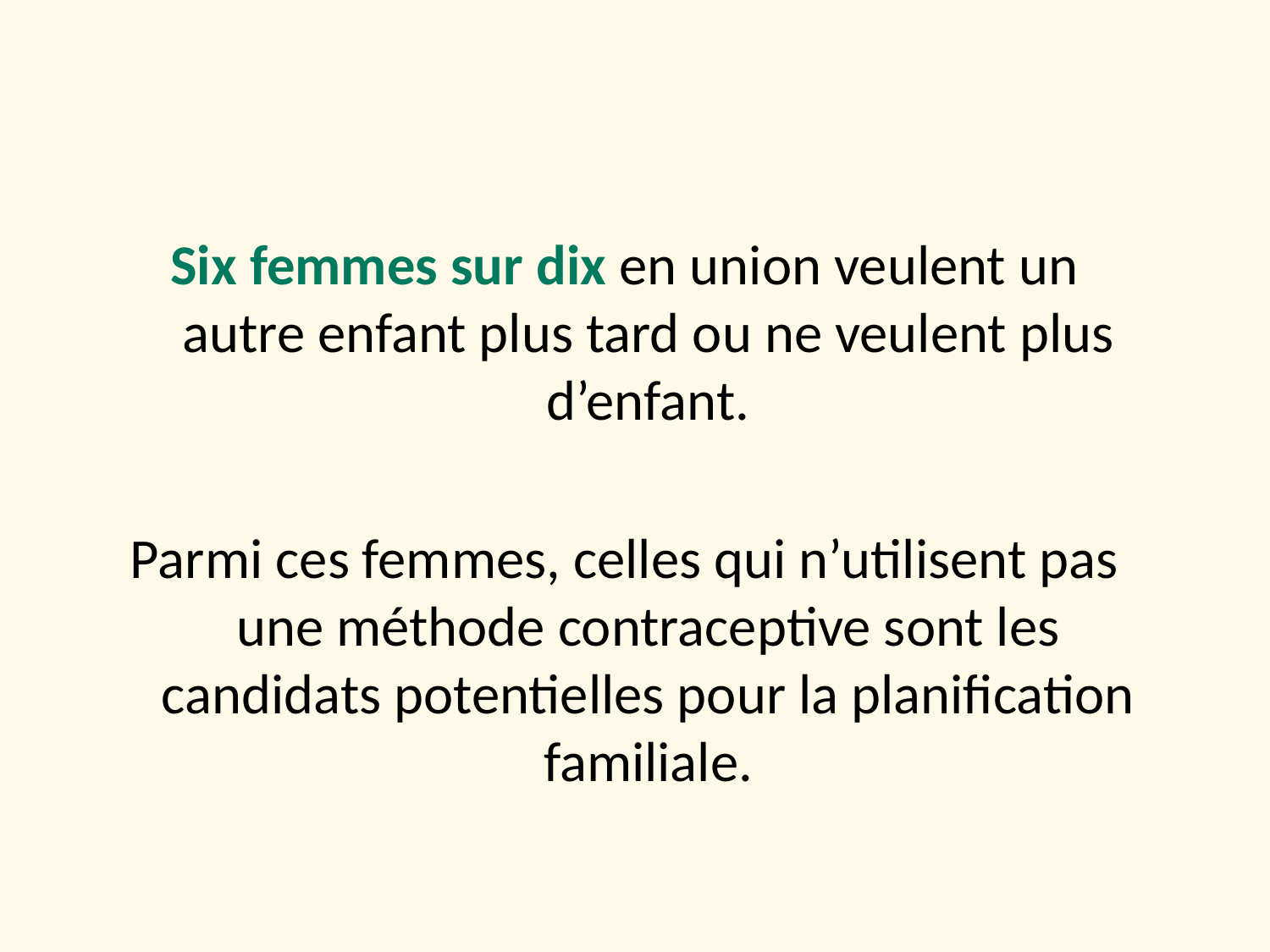

Six femmes sur dix en union veulent un autre enfant plus tard ou ne veulent plus d’enfant.

Parmi ces femmes, celles qui n’utilisent pas une méthode contraceptive sont les candidats potentielles pour la planification familiale.